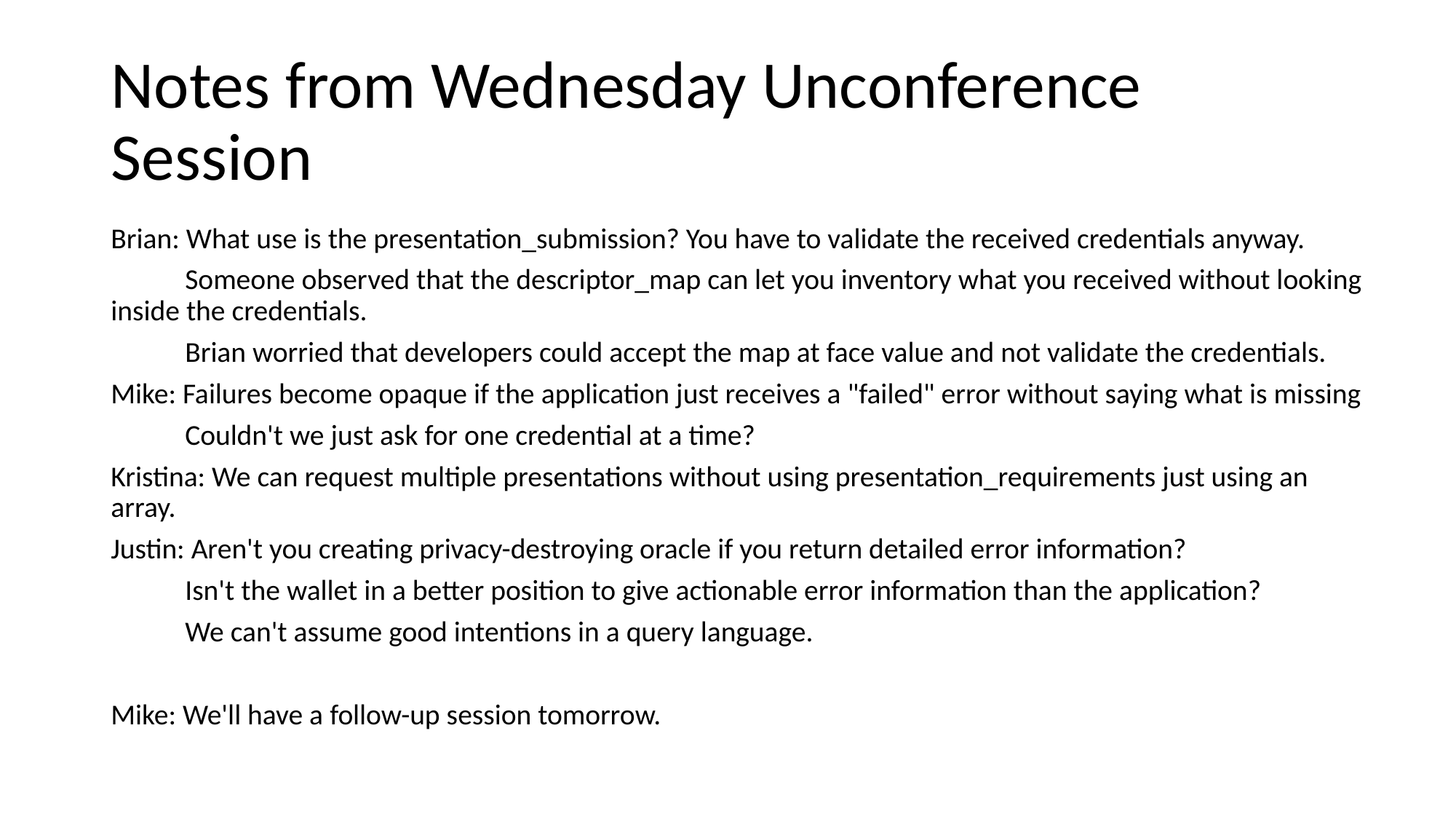

# Notes from Wednesday Unconference Session
Brian: What use is the presentation_submission? You have to validate the received credentials anyway.
	Someone observed that the descriptor_map can let you inventory what you received without looking inside the credentials.
	Brian worried that developers could accept the map at face value and not validate the credentials.
Mike: Failures become opaque if the application just receives a "failed" error without saying what is missing
	Couldn't we just ask for one credential at a time?
Kristina: We can request multiple presentations without using presentation_requirements just using an array.
Justin: Aren't you creating privacy-destroying oracle if you return detailed error information?
	Isn't the wallet in a better position to give actionable error information than the application?
	We can't assume good intentions in a query language.

Mike: We'll have a follow-up session tomorrow.